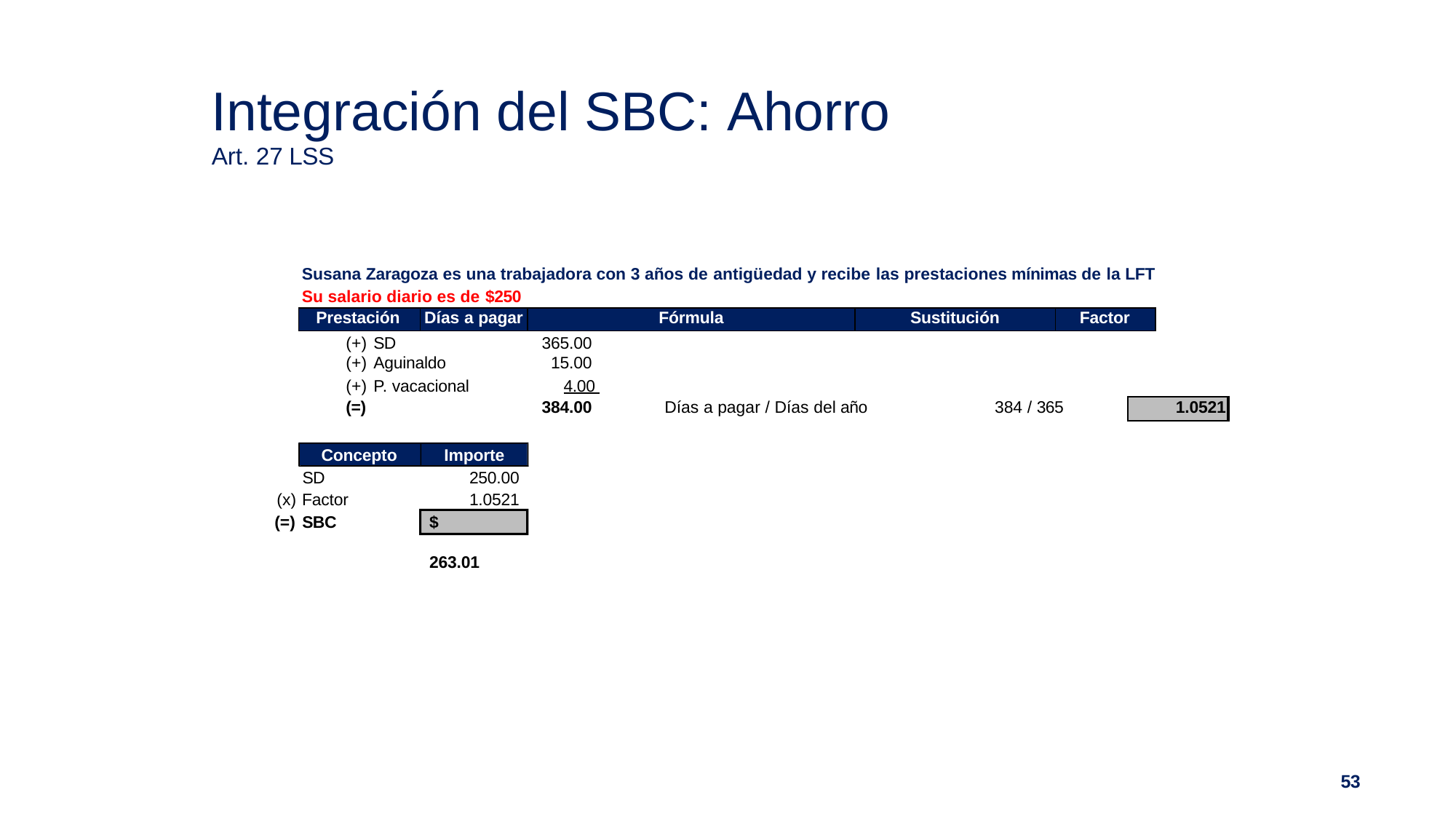

# Integración del SBC: Ahorro
Art. 27 LSS
Susana Zaragoza es una trabajadora con 3 años de antigüedad y recibe las prestaciones mínimas de la LFT Su salario diario es de $250
|  | Prestación | Días a pagar | Fórmula | Sustitución | Factor |
| --- | --- | --- | --- | --- | --- |

| (+) SD | 365.00 |  |  |  |
| --- | --- | --- | --- | --- |
| (+) Aguinaldo | 15.00 |  |  |  |
| (+) P. vacacional | 4.00 |  |  |  |
| (=) | 384.00 | Días a pagar / Días del año | 384 / 365 | 1.0521 |
Concepto
Importe

SD
(x) Factor
250.00
1.0521
(=) SBC
$	263.01
53